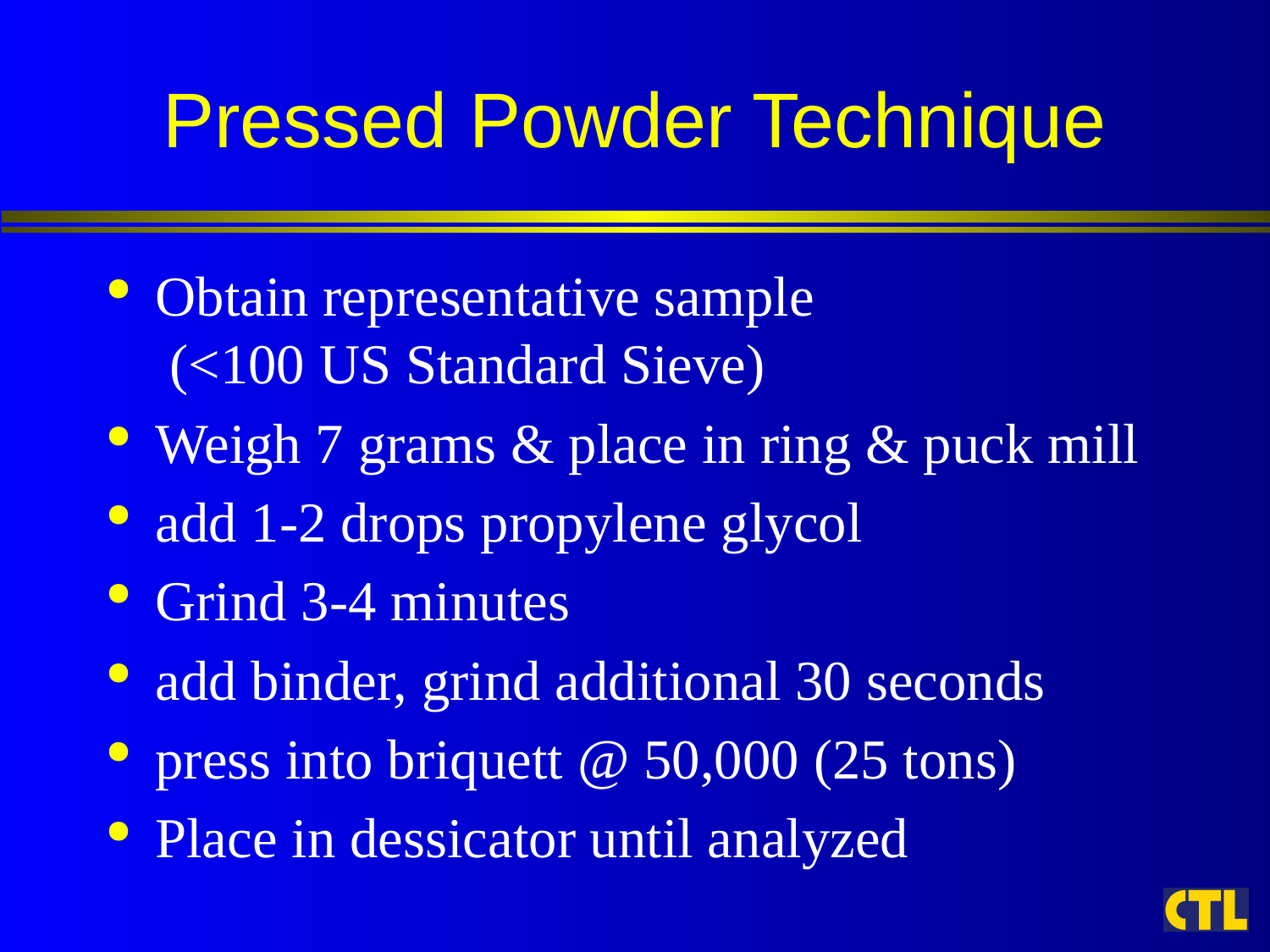

# Pressed Powder Technique
Obtain representative sample
 (<100 US Standard Sieve)
Weigh 7 grams & place in ring & puck mill
add 1-2 drops propylene glycol
Grind 3-4 minutes
add binder, grind additional 30 seconds
press into briquett @ 50,000 (25 tons)
Place in dessicator until analyzed